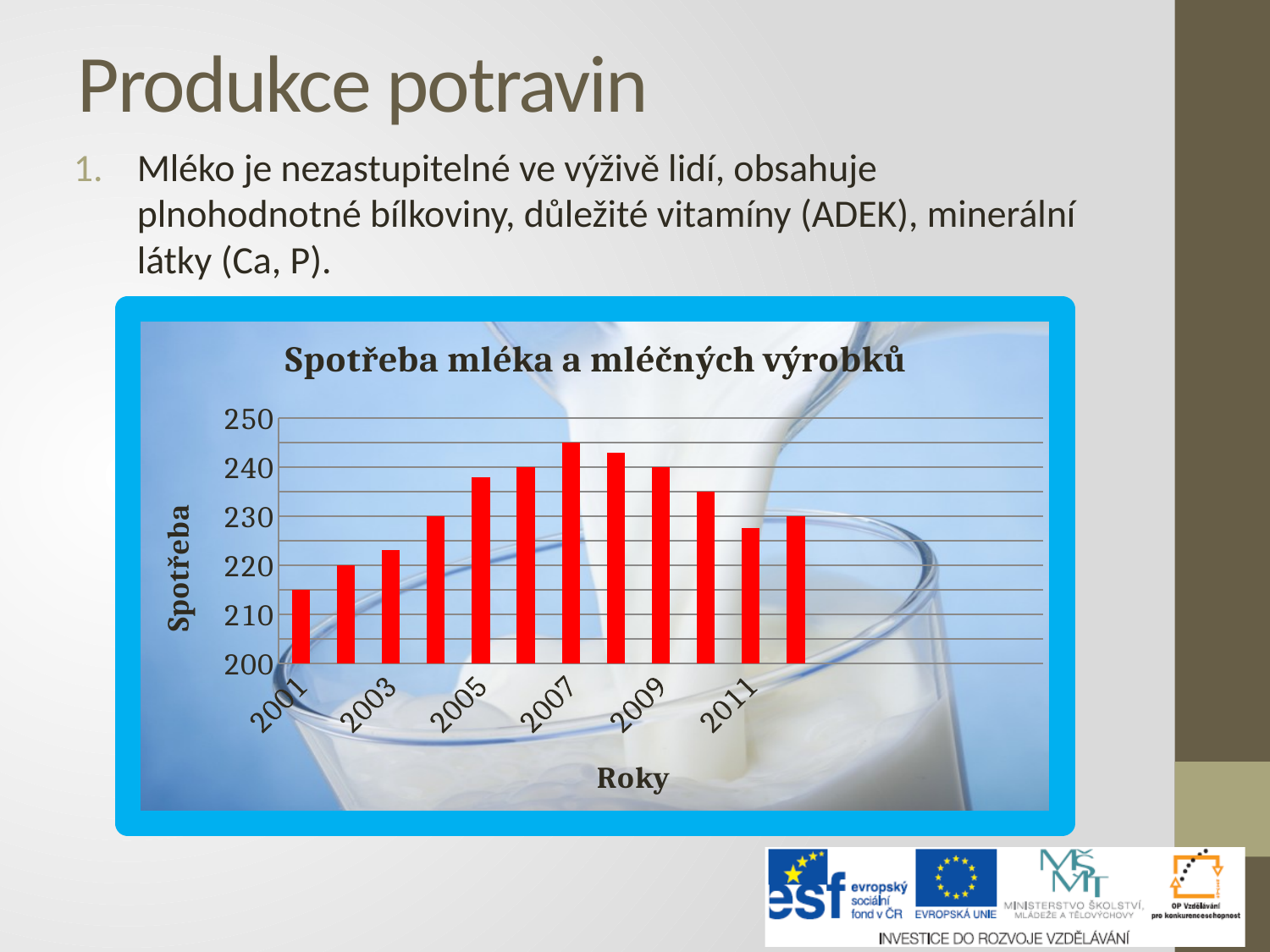

# Produkce potravin
Mléko je nezastupitelné ve výživě lidí, obsahuje plnohodnotné bílkoviny, důležité vitamíny (ADEK), minerální látky (Ca, P).

[unsupported chart]